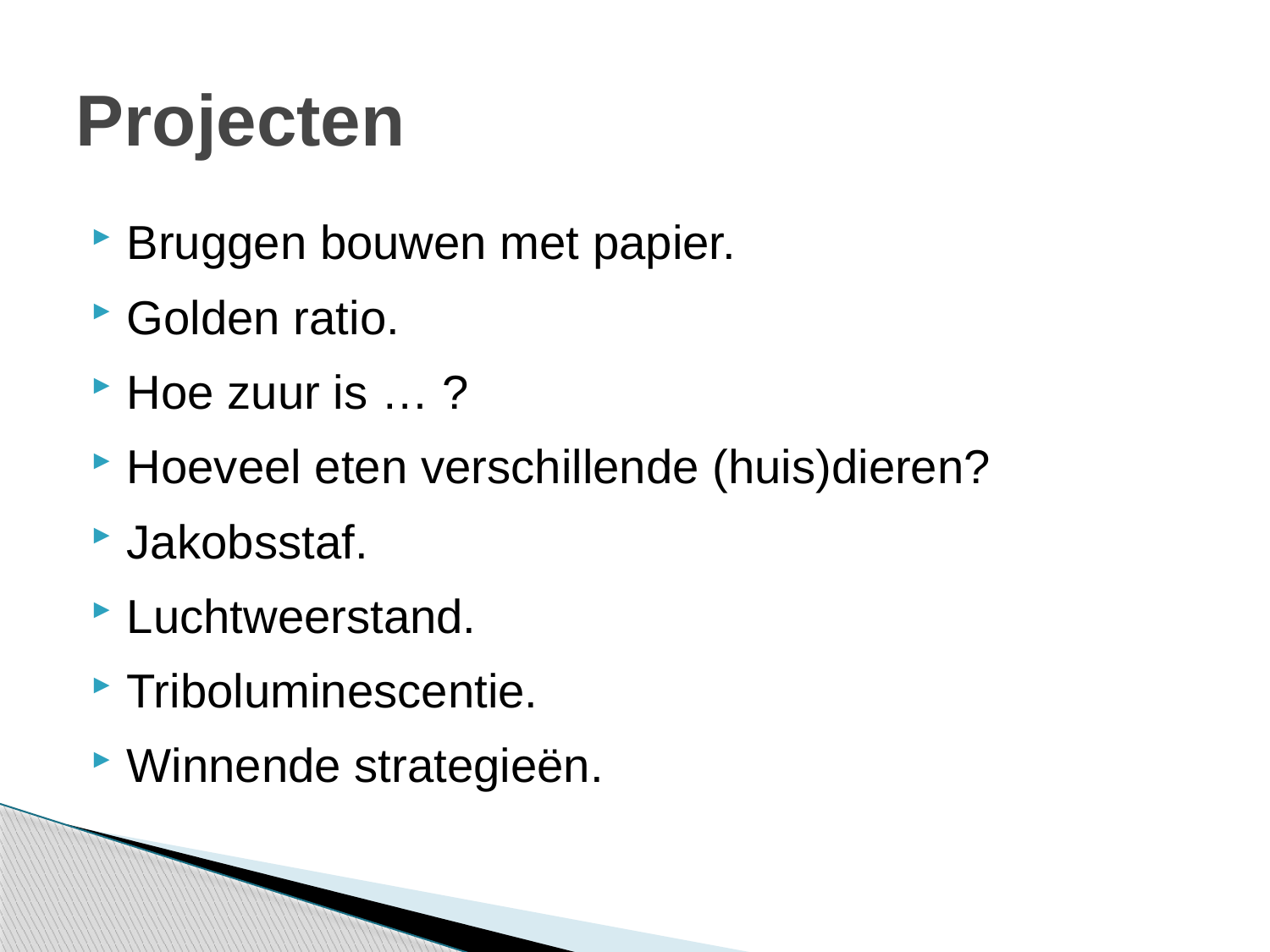

# Projecten
Bruggen bouwen met papier.
Golden ratio.
Hoe zuur is … ?
Hoeveel eten verschillende (huis)dieren?
Jakobsstaf.
Luchtweerstand.
Triboluminescentie.
Winnende strategieën.